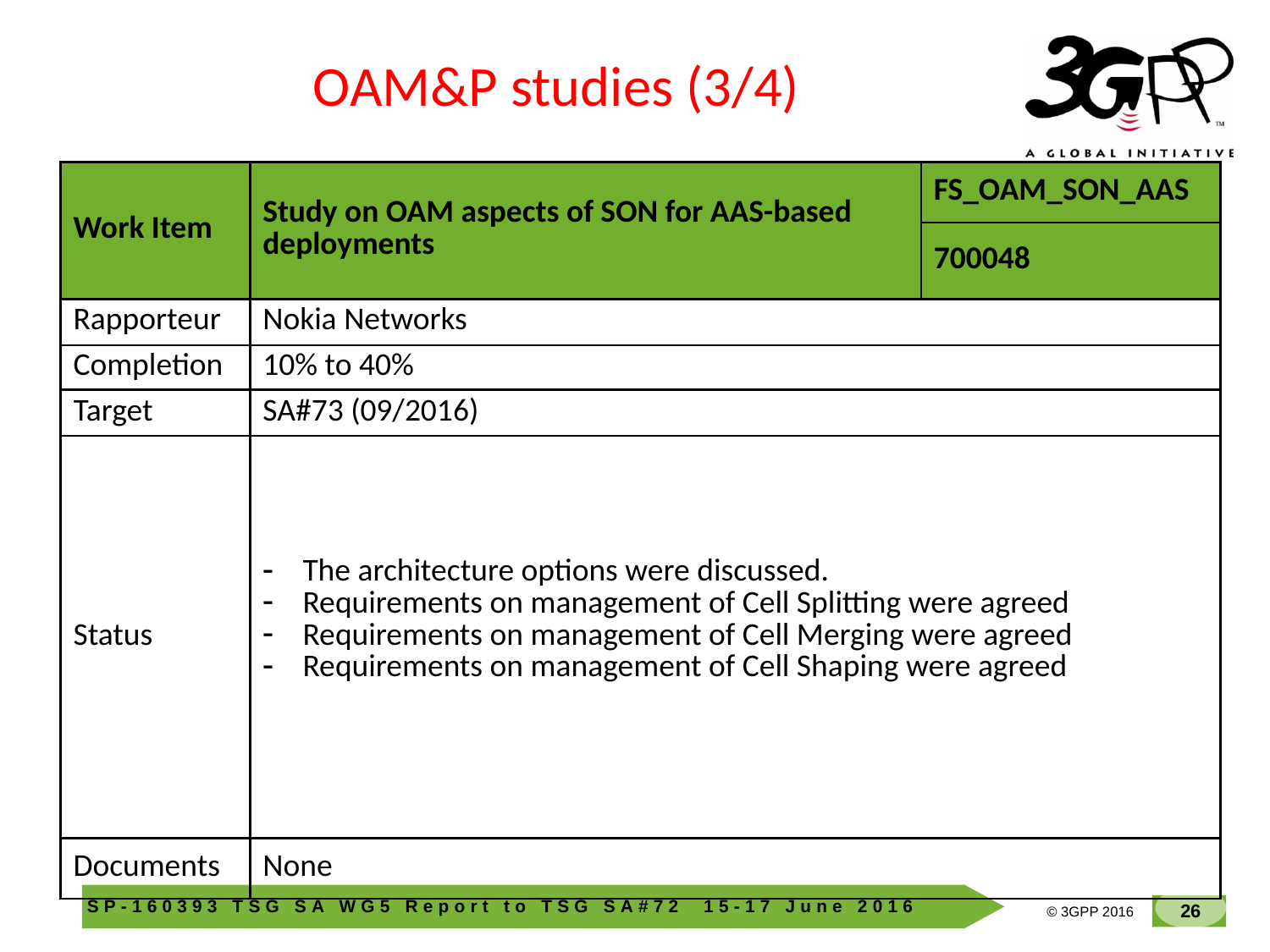

OAM&P studies (3/4)
| Work Item | Study on OAM aspects of SON for AAS-based deployments | FS\_OAM\_SON\_AAS |
| --- | --- | --- |
|  |  | 700048 |
| Rapporteur | Nokia Networks |  |
| Completion | 10% to 40% |  |
| Target | SA#73 (09/2016) |  |
| Status | The architecture options were discussed. Requirements on management of Cell Splitting were agreed Requirements on management of Cell Merging were agreed Requirements on management of Cell Shaping were agreed |  |
| Documents | None |  |